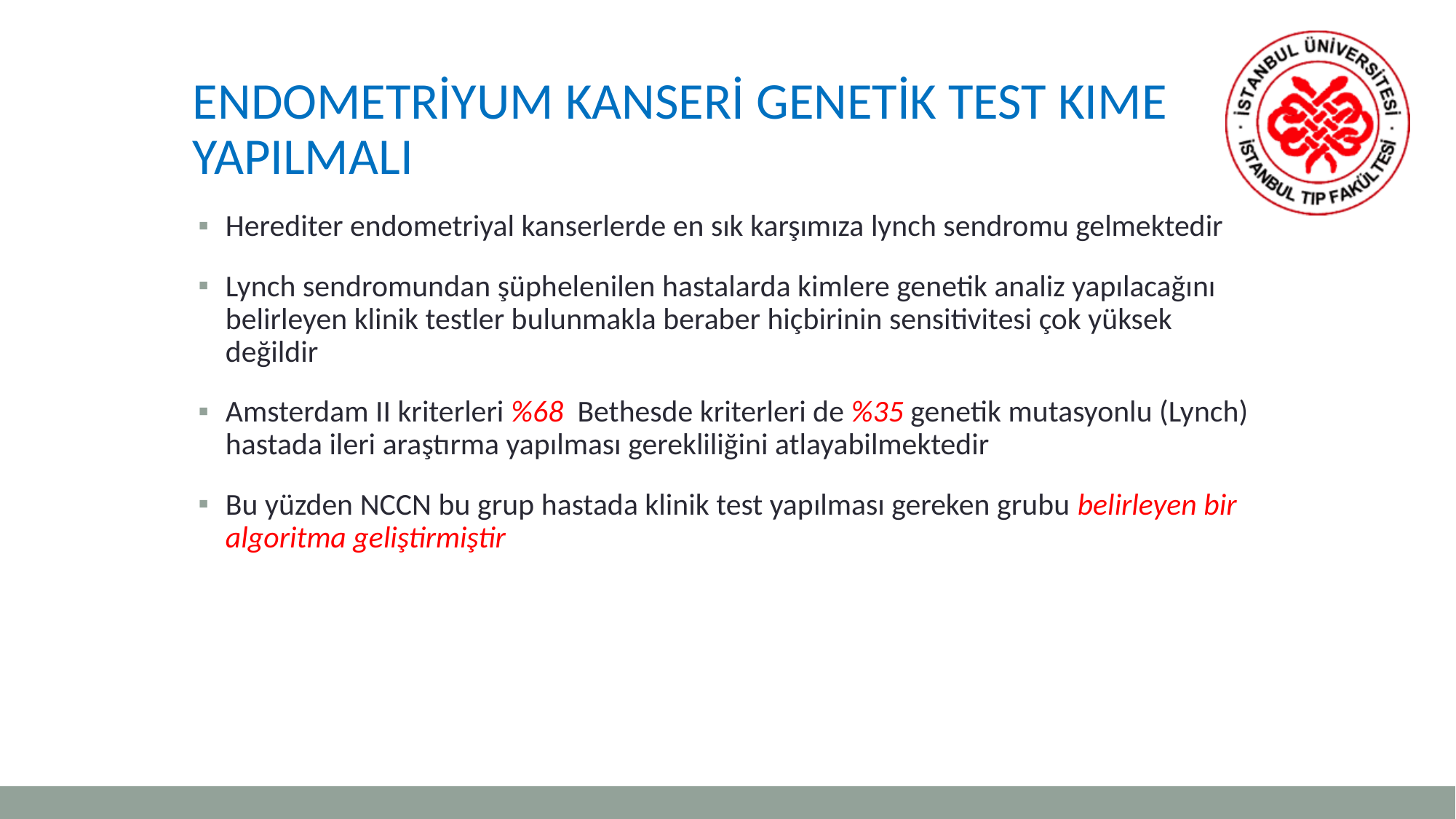

# Endometriyum kanseri genetik test kıme yapılmalı
Herediter endometriyal kanserlerde en sık karşımıza lynch sendromu gelmektedir
Lynch sendromundan şüphelenilen hastalarda kimlere genetik analiz yapılacağını belirleyen klinik testler bulunmakla beraber hiçbirinin sensitivitesi çok yüksek değildir
Amsterdam II kriterleri %68  Bethesde kriterleri de %35 genetik mutasyonlu (Lynch) hastada ileri araştırma yapılması gerekliliğini atlayabilmektedir
Bu yüzden NCCN bu grup hastada klinik test yapılması gereken grubu belirleyen bir algoritma geliştirmiştir